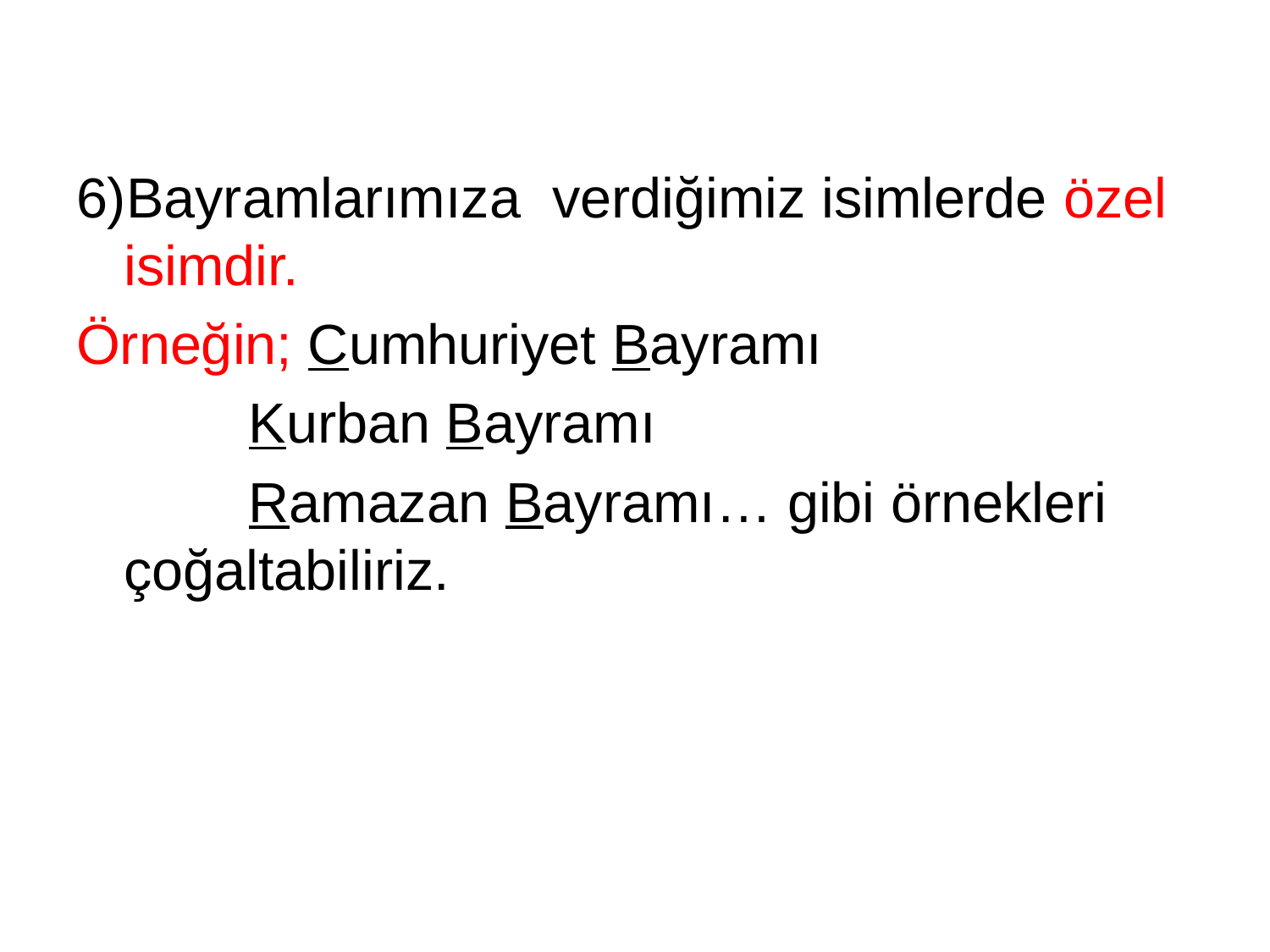

6)Bayramlarımıza  verdiğimiz isimlerde özel isimdir.
Örneğin; Cumhuriyet Bayramı
           Kurban Bayramı
           Ramazan Bayramı… gibi örnekleri çoğaltabiliriz.